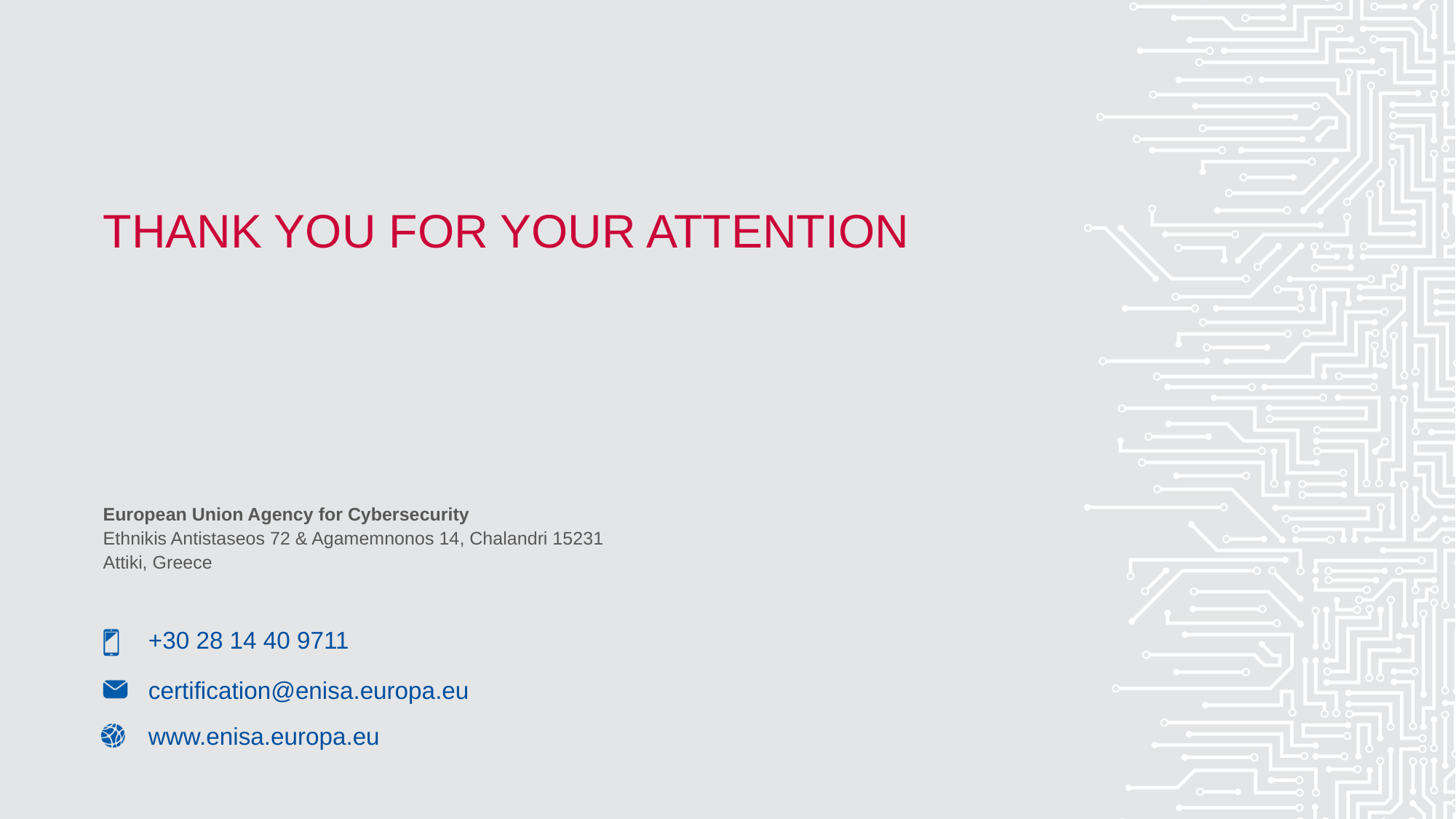

# Thank you for your attention
European Union Agency for Cybersecurity
Ethnikis Antistaseos 72 & Agamemnonos 14, Chalandri 15231
Attiki, Greece
+30 28 14 40 9711
certification@enisa.europa.eu
www.enisa.europa.eu